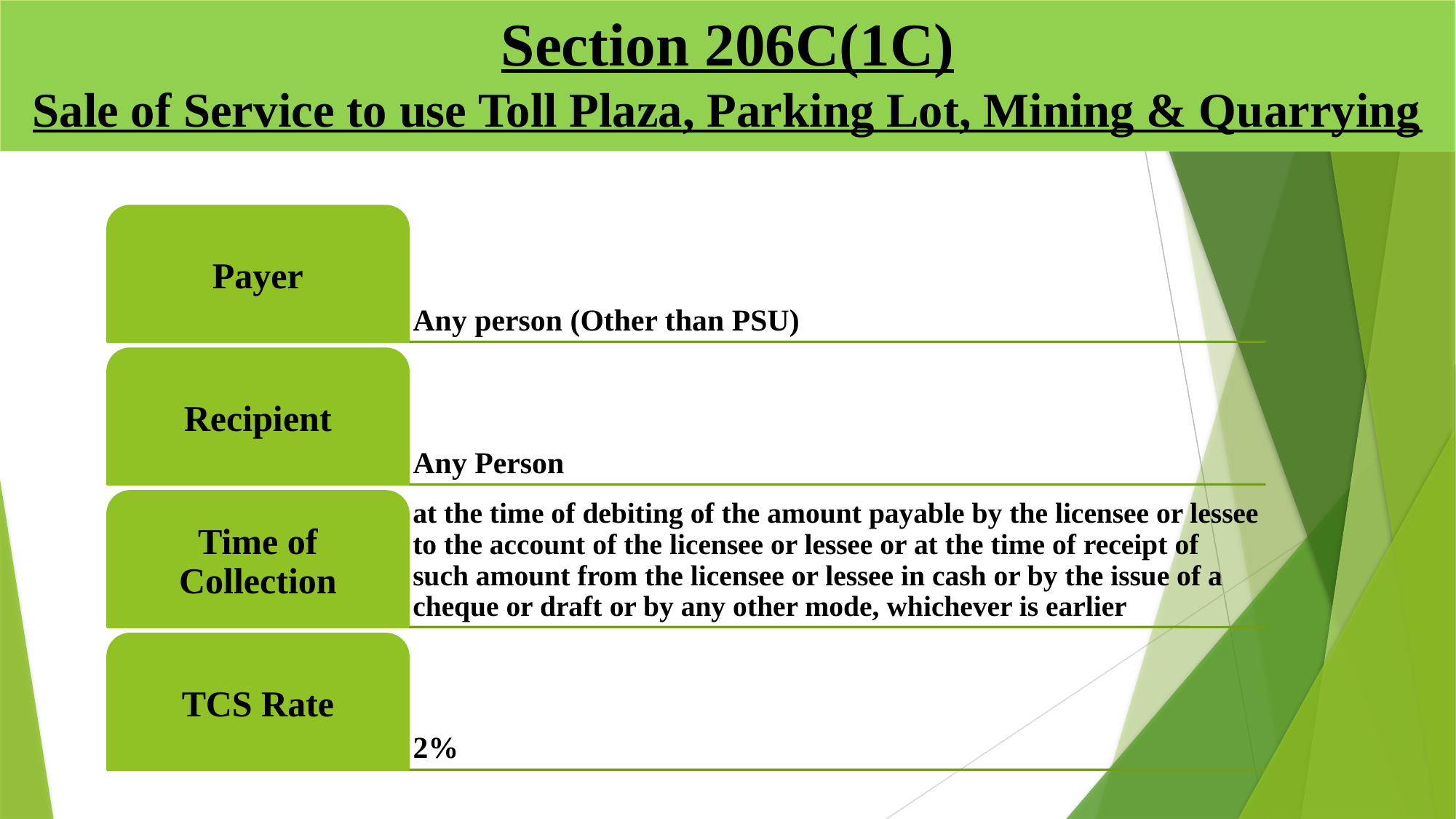

# Section 206C(1C) Sale of Service to use Toll Plaza, Parking Lot, Mining & Quarrying
Any person (Other than PSU)
Payer
Any Person
Recipient
at the time of debiting of the amount payable by the licensee or lessee to the account of the licensee or lessee or at the time of receipt of such amount from the licensee or lessee in cash or by the issue of a cheque or draft or by any other mode, whichever is earlier
Time of Collection
2%
TCS Rate